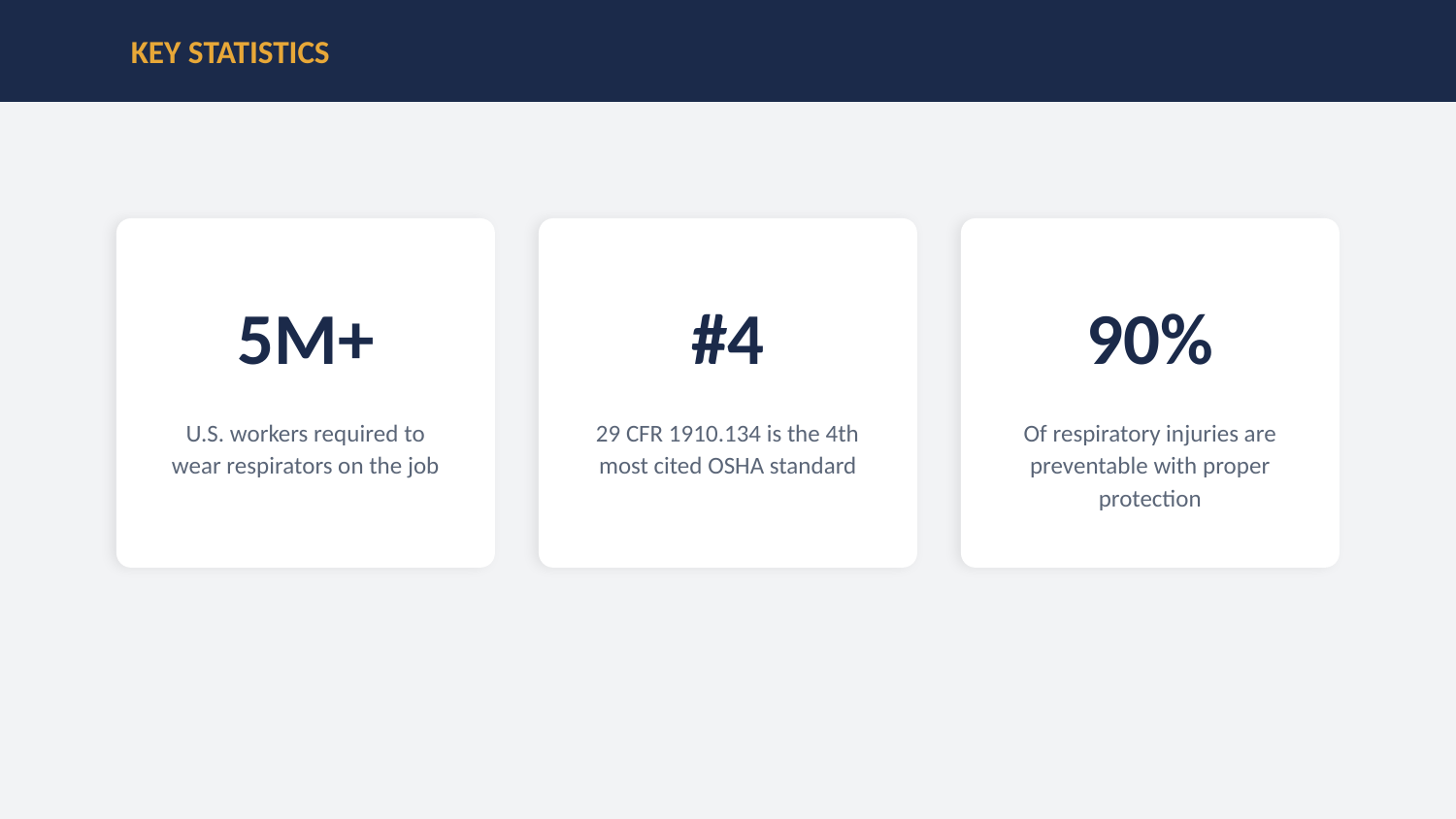

KEY STATISTICS

5M+
#4
90%
U.S. workers required to wear respirators on the job
29 CFR 1910.134 is the 4th most cited OSHA standard
Of respiratory injuries are preventable with proper protection